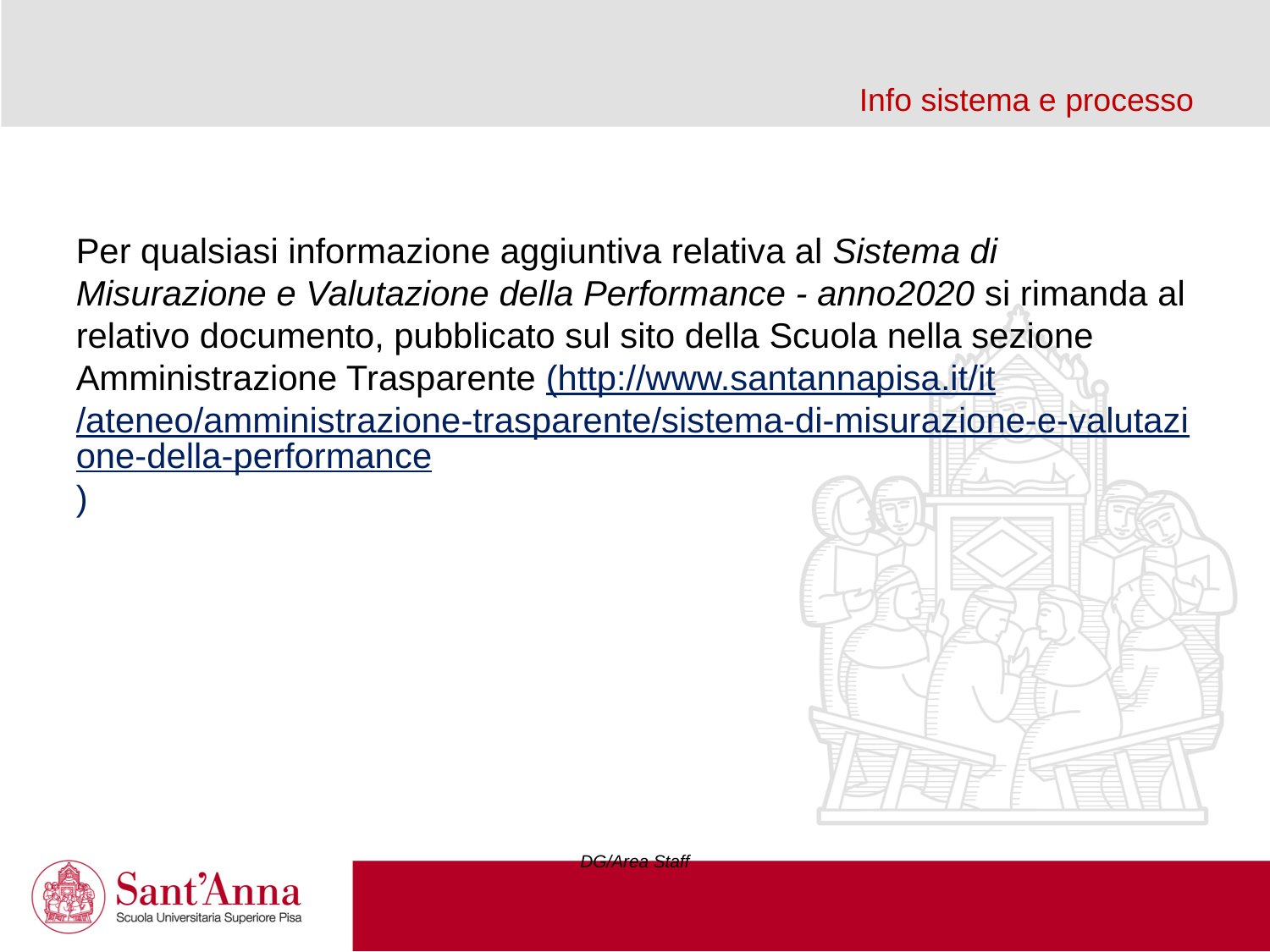

Info sistema e processo
Per qualsiasi informazione aggiuntiva relativa al Sistema di Misurazione e Valutazione della Performance - anno2020 si rimanda al relativo documento, pubblicato sul sito della Scuola nella sezione Amministrazione Trasparente (http://www.santannapisa.it/it/ateneo/amministrazione-trasparente/sistema-di-misurazione-e-valutazione-della-performance)

DG/Area Staff